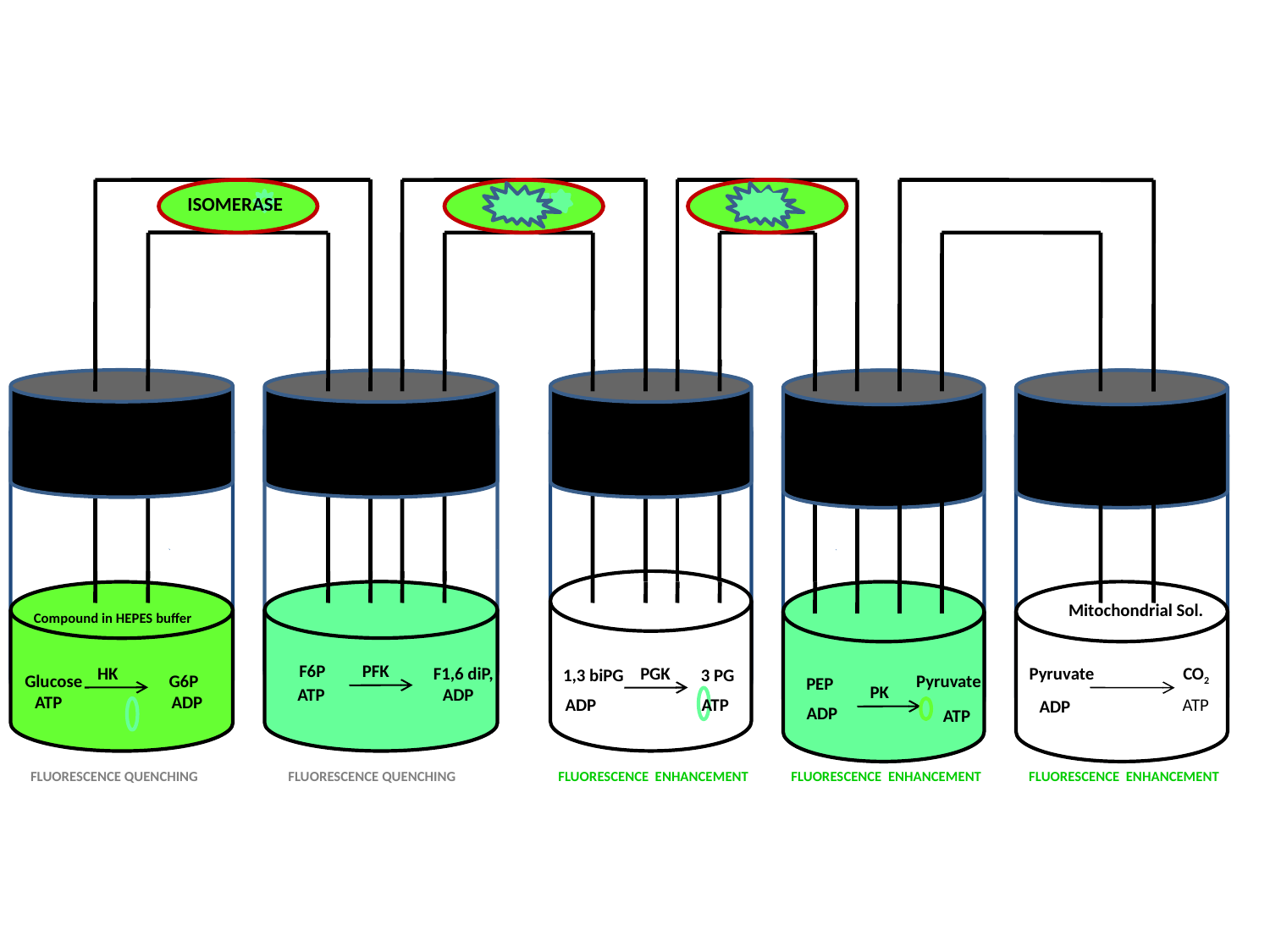

ISOMERASE

             Mitochondrial Sol.
Compound in HEPES buffer
F6P
PFK
HK
F1,6 diP,
PGK
Pyruvate
CO2
ATP
1,3 biPG
3 PG
Glucose
G6P
Pyruvate
PEP
PK
ATP
ADP

ATP
ADP
ATP
ADP

ADP
ADP

ATP
FLUORESCENCE  ENHANCEMENT

FLUORESCENCE  ENHANCEMENT

FLUORESCENCE QUENCHING

FLUORESCENCE QUENCHING

FLUORESCENCE  ENHANCEMENT